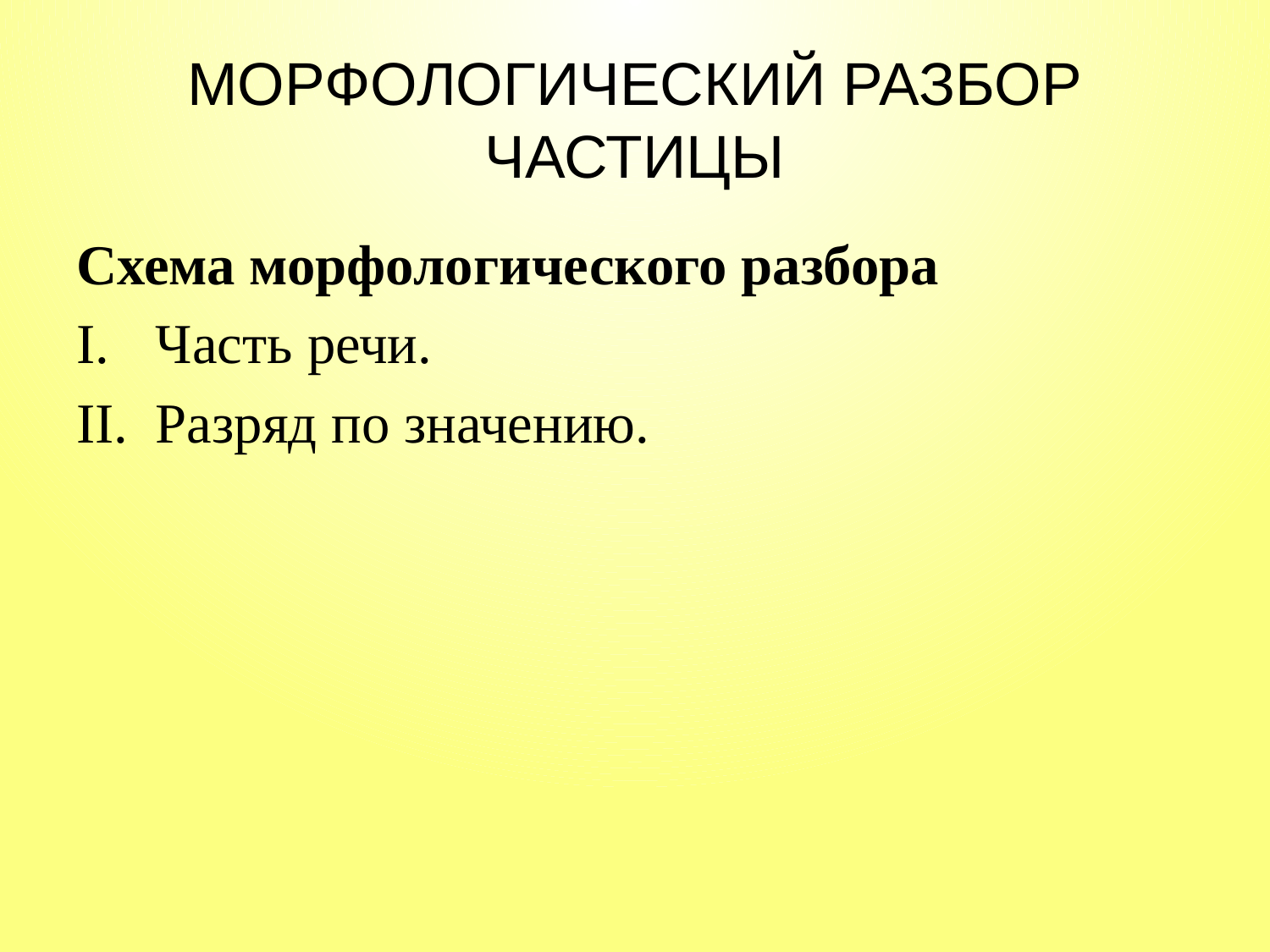

# МОРФОЛОГИЧЕСКИЙ РАЗБОР ЧАСТИЦЫ
Схема морфологического разбора
Часть речи.
Разряд по значению.